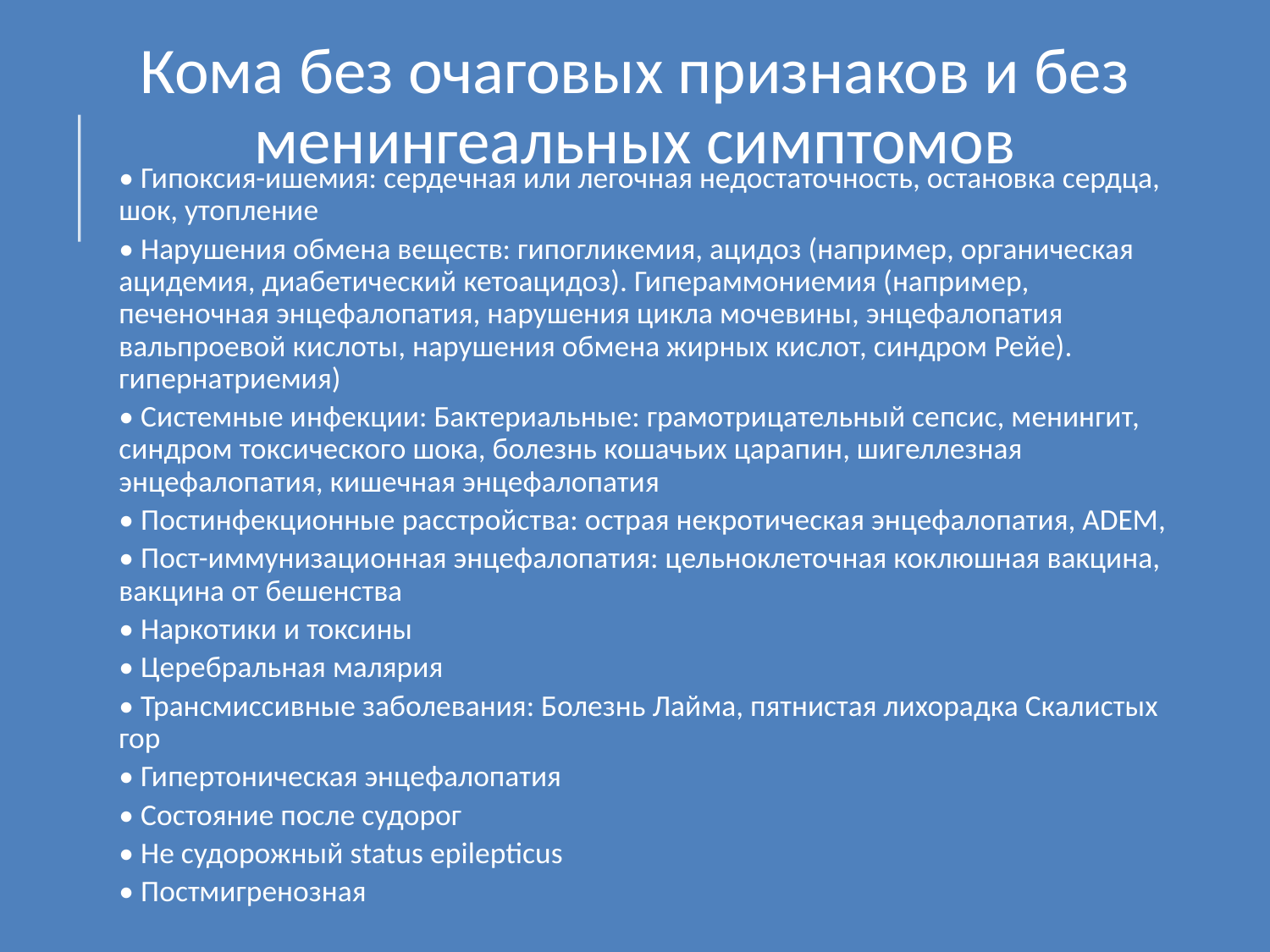

# Кома без очаговых признаков и без менингеальных симптомов
• Гипоксия-ишемия: сердечная или легочная недостаточность, остановка сердца, шок, утопление
• Нарушения обмена веществ: гипогликемия, ацидоз (например, органическая ацидемия, диабетический кетоацидоз). Гипераммониемия (например, печеночная энцефалопатия, нарушения цикла мочевины, энцефалопатия вальпроевой кислоты, нарушения обмена жирных кислот, синдром Рейе). гипернатриемия)
• Системные инфекции: Бактериальные: грамотрицательный сепсис, менингит, синдром токсического шока, болезнь кошачьих царапин, шигеллезная энцефалопатия, кишечная энцефалопатия
• Постинфекционные расстройства: острая некротическая энцефалопатия, ADEM,
• Пост-иммунизационная энцефалопатия: цельноклеточная коклюшная вакцина, вакцина от бешенства
• Наркотики и токсины
• Церебральная малярия
• Трансмиссивные заболевания: Болезнь Лайма, пятнистая лихорадка Скалистых гор
• Гипертоническая энцефалопатия
• Состояние после судорог
• Не судорожный status epilepticus
• Постмигренозная